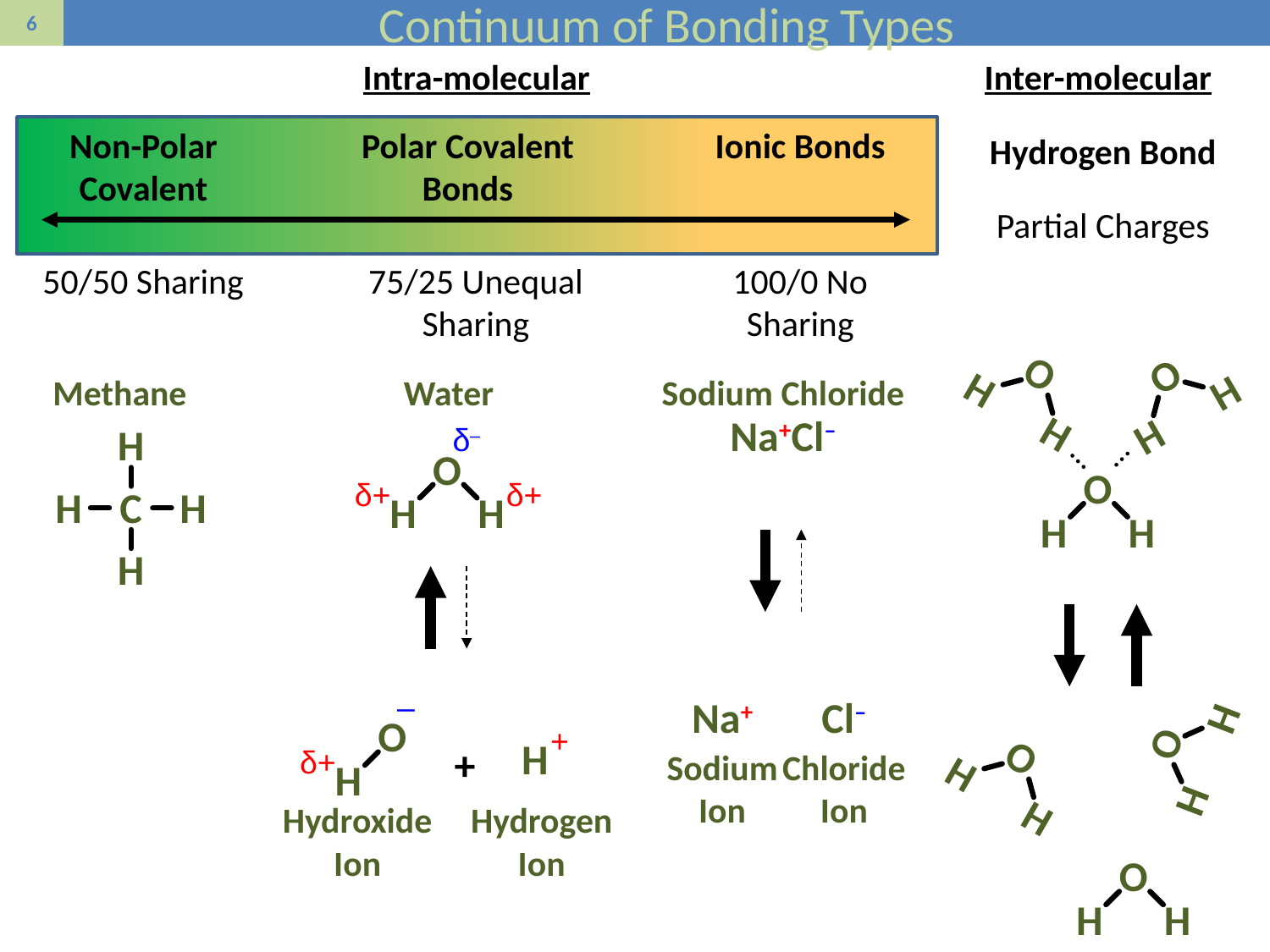

# Continuum of Bonding Types
Intra-molecular
Inter-molecular
Hydrogen Bond
Partial Charges
O
H
H
O
H
H
O
H
H
O
H
H
O
H
H
O
H
H

Non-Polar Covalent
Polar Covalent Bonds
Ionic Bonds
50/50 Sharing
75/25 Unequal Sharing
100/0 No Sharing
Methane
H
C
H
H
H
Water
δ–
O
H
H
δ+
δ+
–
O
δ+
H
Hydroxide Ion
+
H
Hydrogen Ion
+
Sodium Chloride
Na+Cl–
Na+
Sodium Ion
Cl–
Chloride Ion